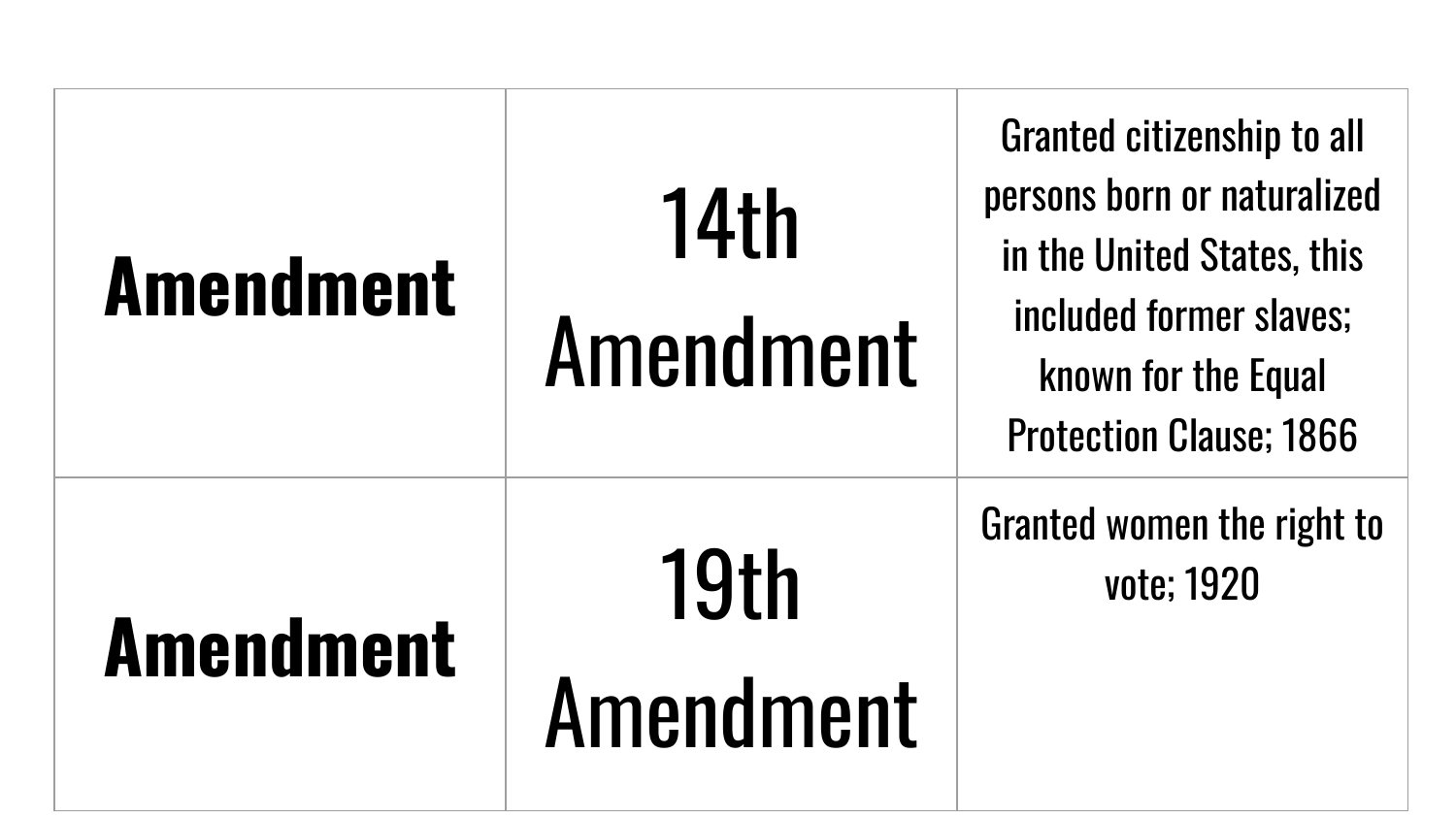

| Amendment | 14th Amendment | Granted citizenship to all persons born or naturalized in the United States, this included former slaves; known for the Equal Protection Clause; 1866 |
| --- | --- | --- |
| Amendment | 19th Amendment | Granted women the right to vote; 1920 |